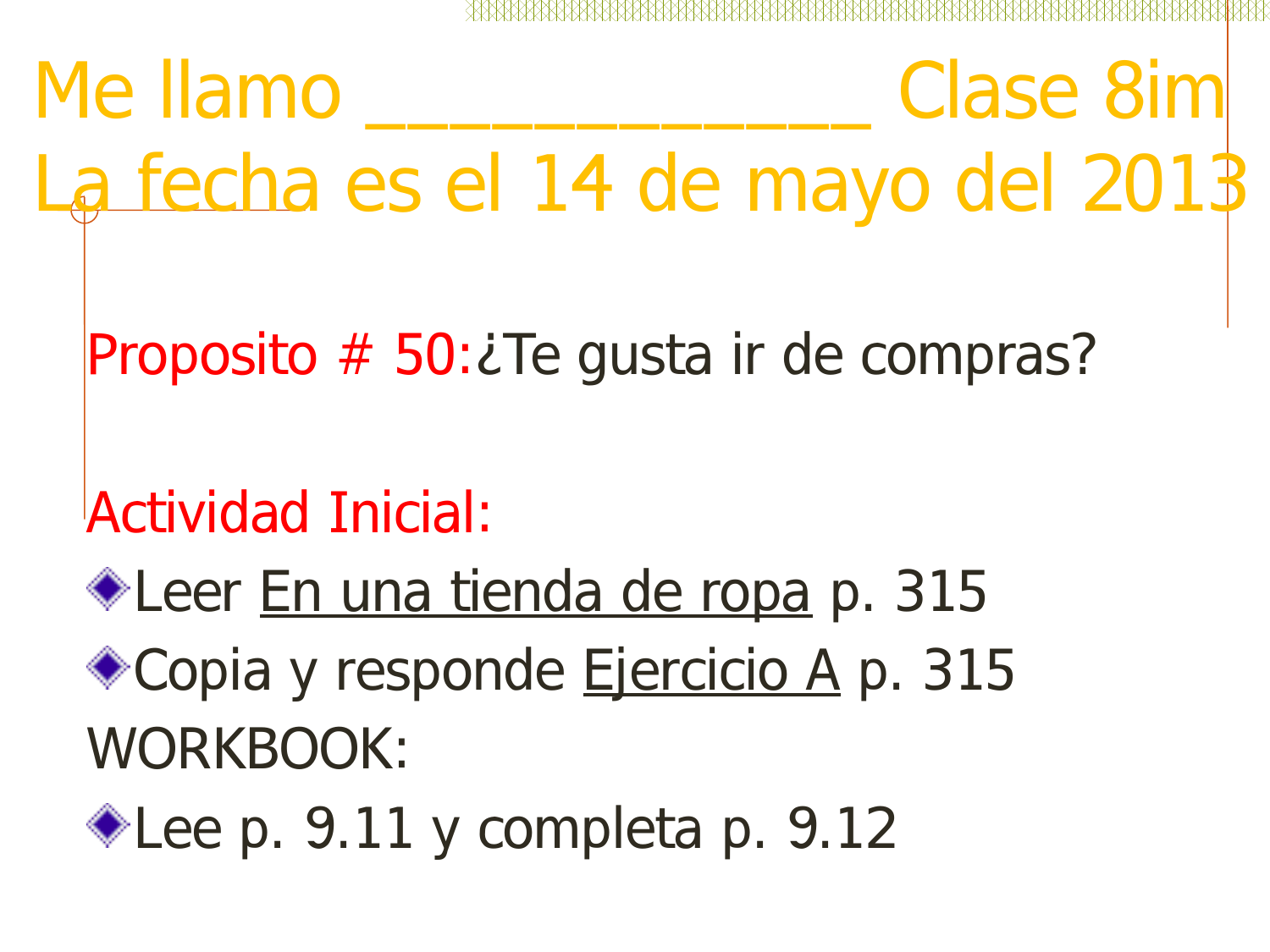

# Me llamo ____________ Clase 8im La fecha es el 14 de mayo del 2013

Proposito # 50:¿Te gusta ir de compras?

Actividad Inicial:
Leer En una tienda de ropa p. 315
Copia y responde Ejercicio A p. 315
WORKBOOK:
Lee p. 9.11 y completa p. 9.12